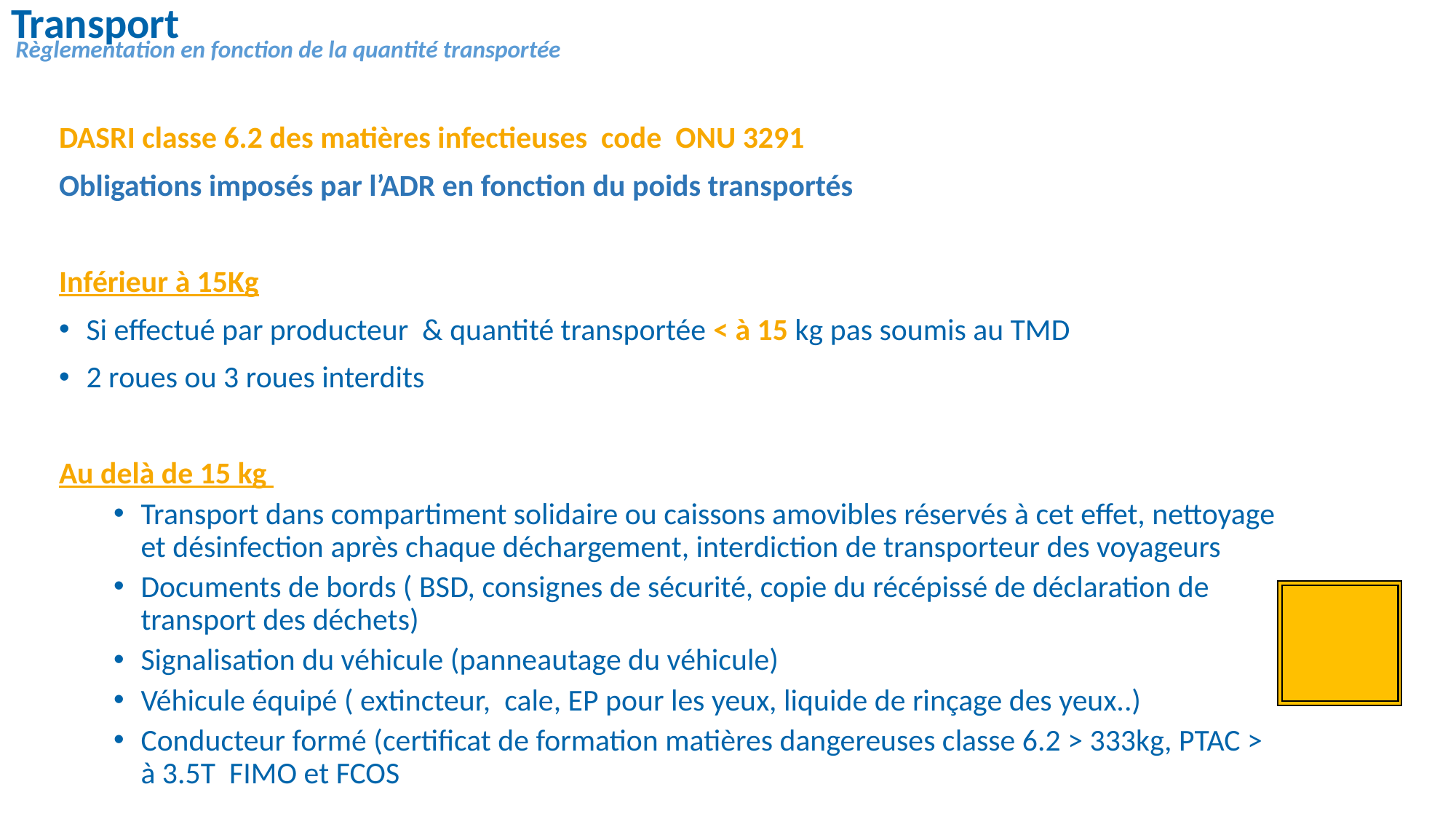

# Transport
Règlementation en fonction de la quantité transportée
DASRI classe 6.2 des matières infectieuses  code  ONU 3291
Obligations imposés par l’ADR en fonction du poids transportés

Inférieur à 15Kg
Si effectué par producteur  & quantité transportée < à 15 kg pas soumis au TMD
2 roues ou 3 roues interdits

Au delà de 15 kg
Transport dans compartiment solidaire ou caissons amovibles réservés à cet effet, nettoyage et désinfection après chaque déchargement, interdiction de transporteur des voyageurs
Documents de bords ( BSD, consignes de sécurité, copie du récépissé de déclaration de transport des déchets)
Signalisation du véhicule (panneautage du véhicule)
Véhicule équipé ( extincteur,  cale, EP pour les yeux, liquide de rinçage des yeux..)
Conducteur formé (certificat de formation matières dangereuses classe 6.2 > 333kg, PTAC > à 3.5T  FIMO et FCOS